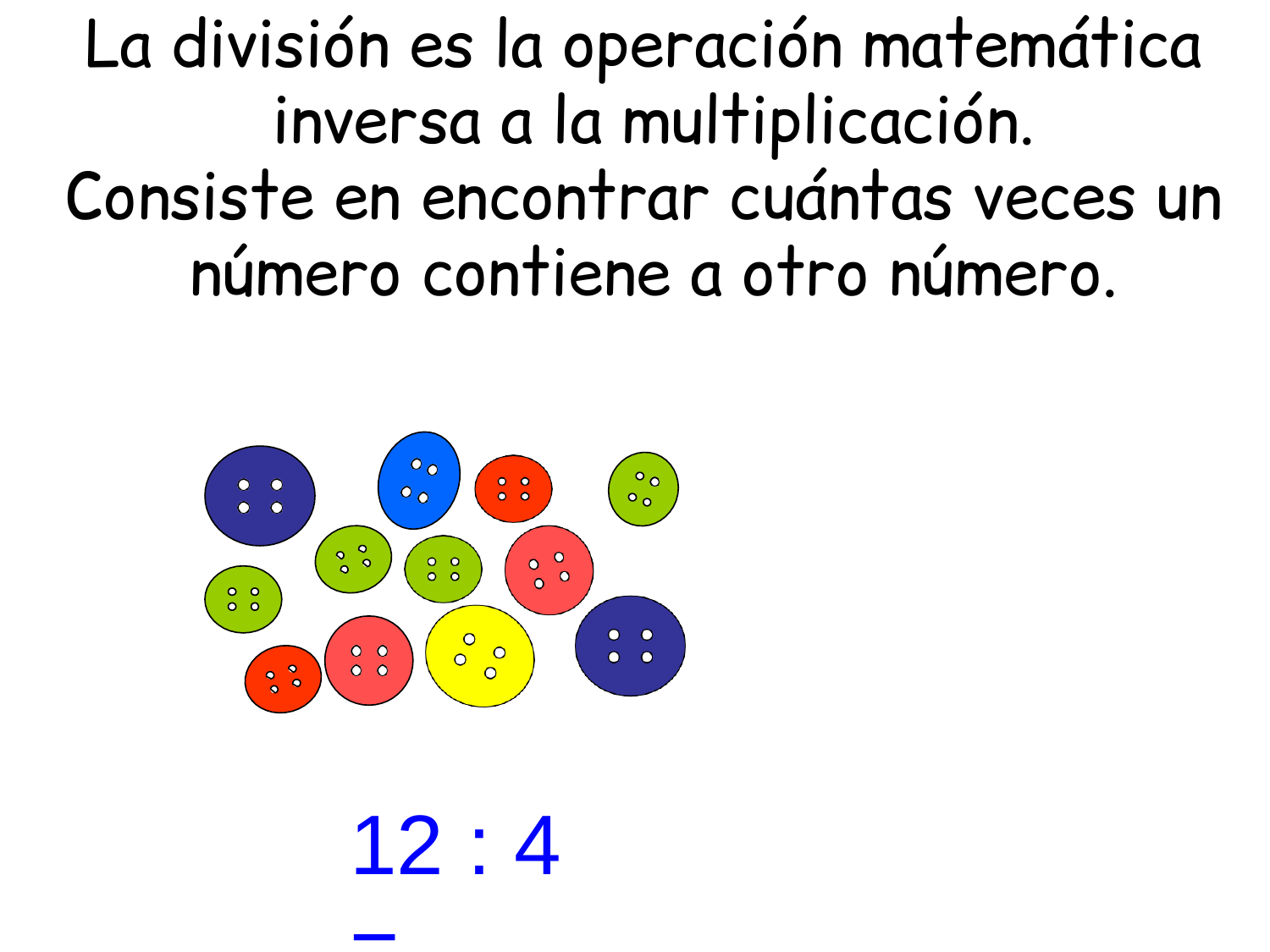

# La división es la operación matemática  inversa a la multiplicación.
Consiste en encontrar cuántas veces un  número contiene a otro número.
12 : 4 =